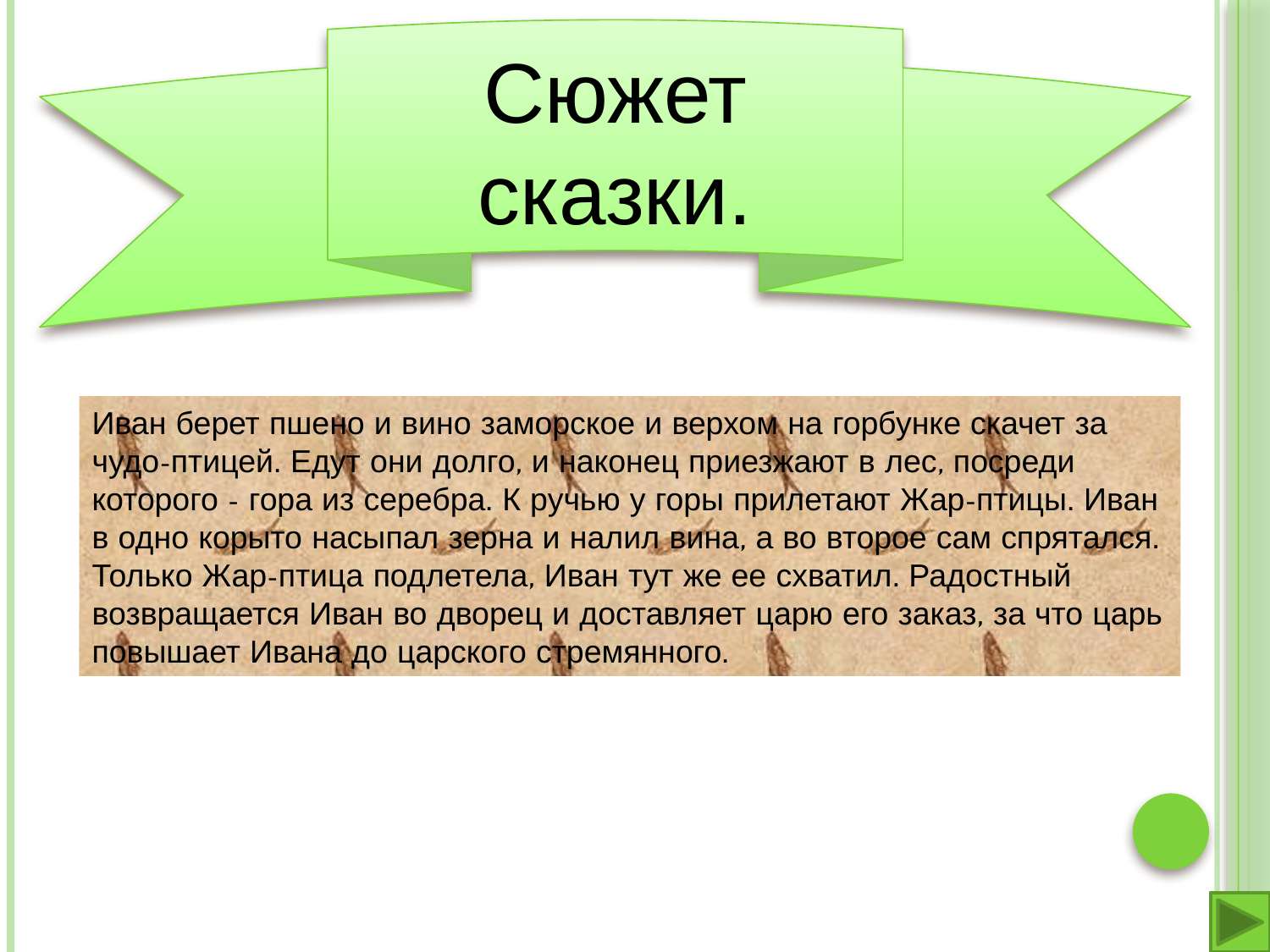

Сюжет сказки.
Иван берет пшено и вино заморское и верхом на горбунке скачет за чудо-птицей. Едут они долго, и наконец приезжают в лес, посреди которого - гора из серебра. К ручью у горы прилетают Жар-птицы. Иван в одно корыто насыпал зерна и налил вина, а во второе сам спрятался. Только Жар-птица подлетела, Иван тут же ее схватил. Радостный возвращается Иван во дворец и доставляет царю его заказ, за что царь повышает Ивана до царского стремянного.